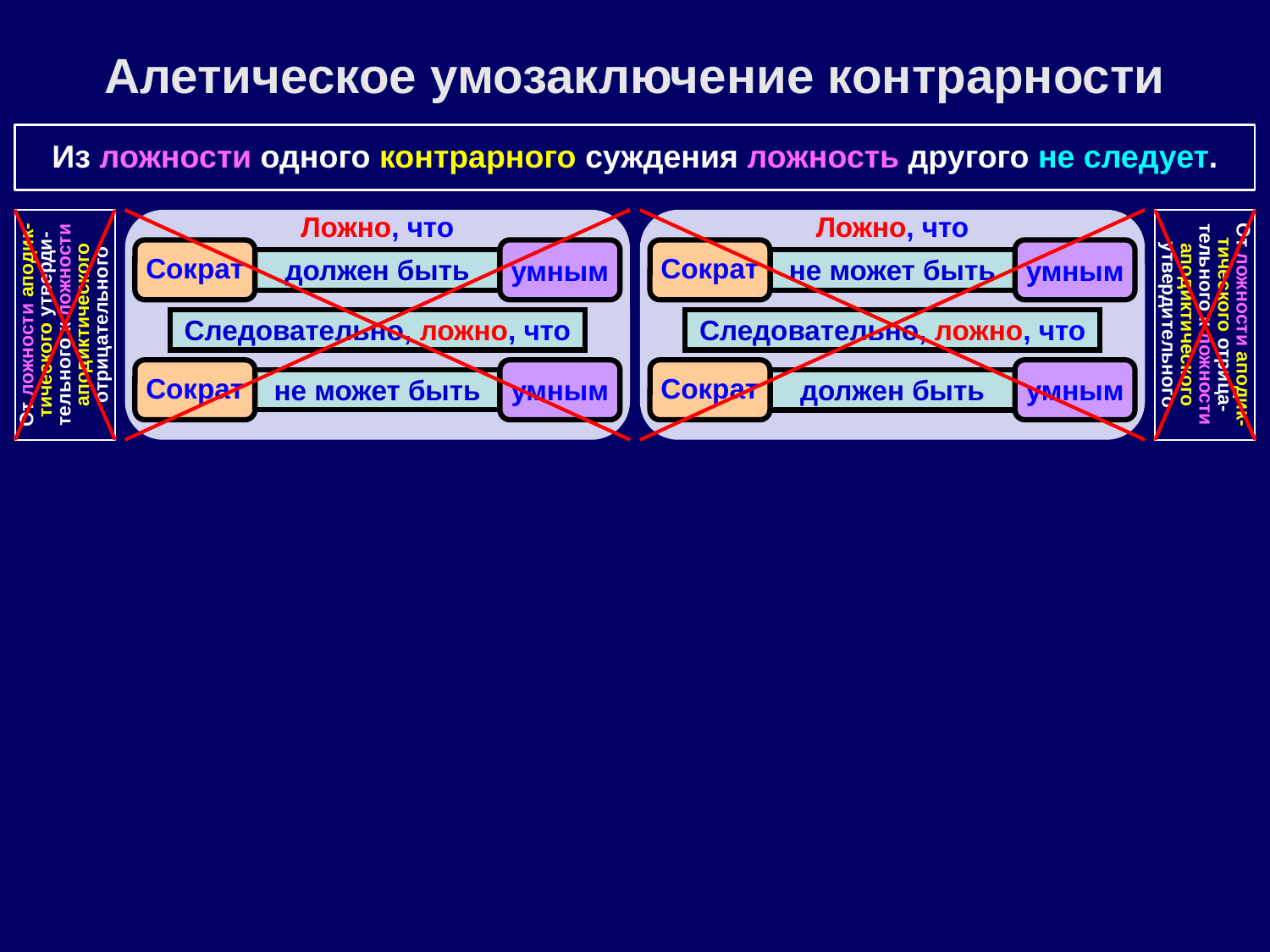

Алетическое умозаключение контрарности
Из ложности одного контрарного суждения ложность другого не следует.
Ложно, что
Ложно, что
Сократ
умным
Сократ
умным
должен быть
не может быть
От ложности аподик-тического утверди-тельного к ложности аподиктического отрицательного
От ложности аподик-тического отрица-тельного к ложности аподиктического утвердительного
Следовательно, ложно, что
Следовательно, ложно, что
Сократ
умным
Сократ
умным
не может быть
должен быть